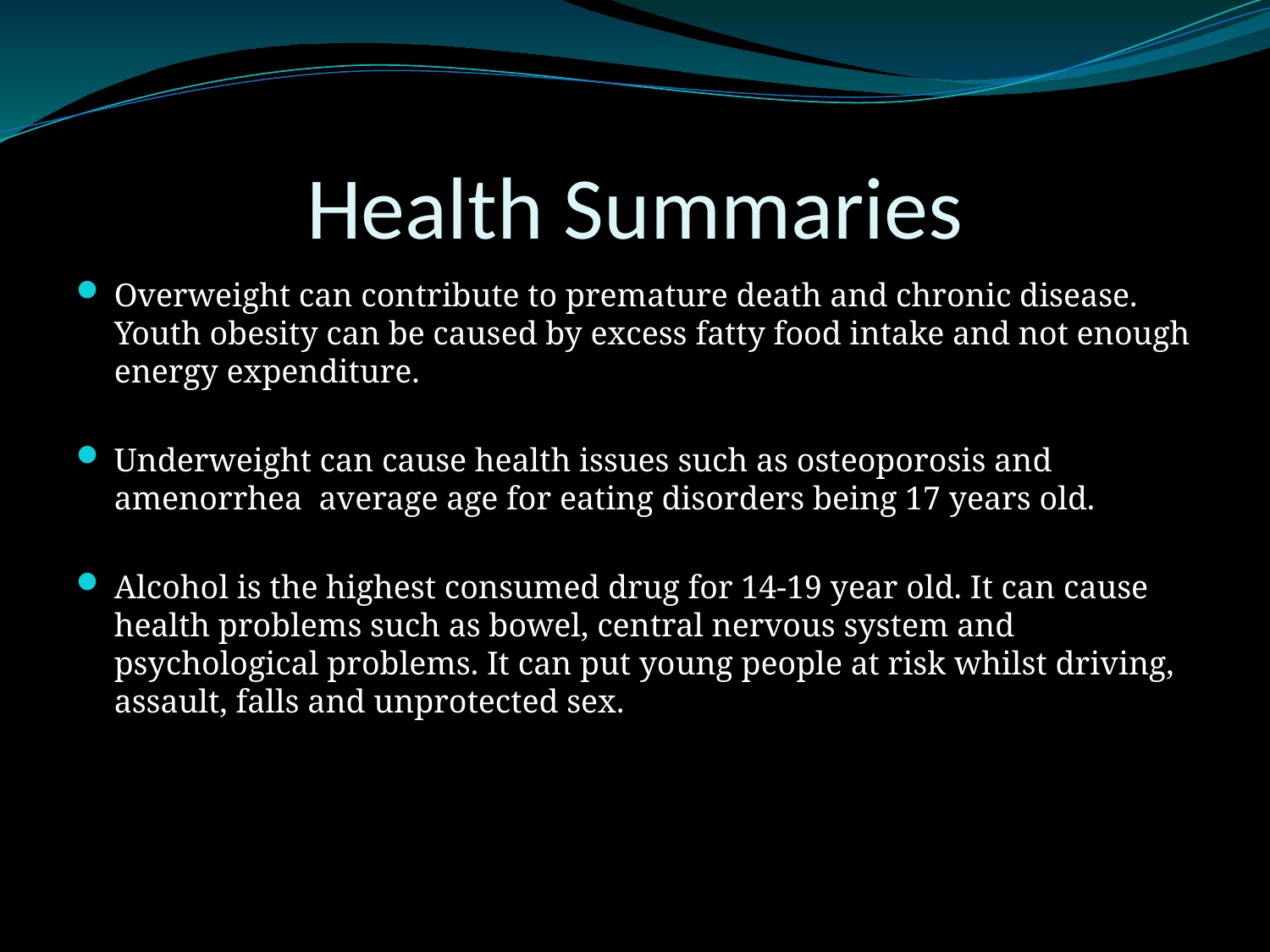

# Health Summaries
Overweight can contribute to premature death and chronic disease. Youth obesity can be caused by excess fatty food intake and not enough energy expenditure.

Underweight can cause health issues such as osteoporosis and amenorrhea  average age for eating disorders being 17 years old.

Alcohol is the highest consumed drug for 14-19 year old. It can cause health problems such as bowel, central nervous system and psychological problems. It can put young people at risk whilst driving, assault, falls and unprotected sex.